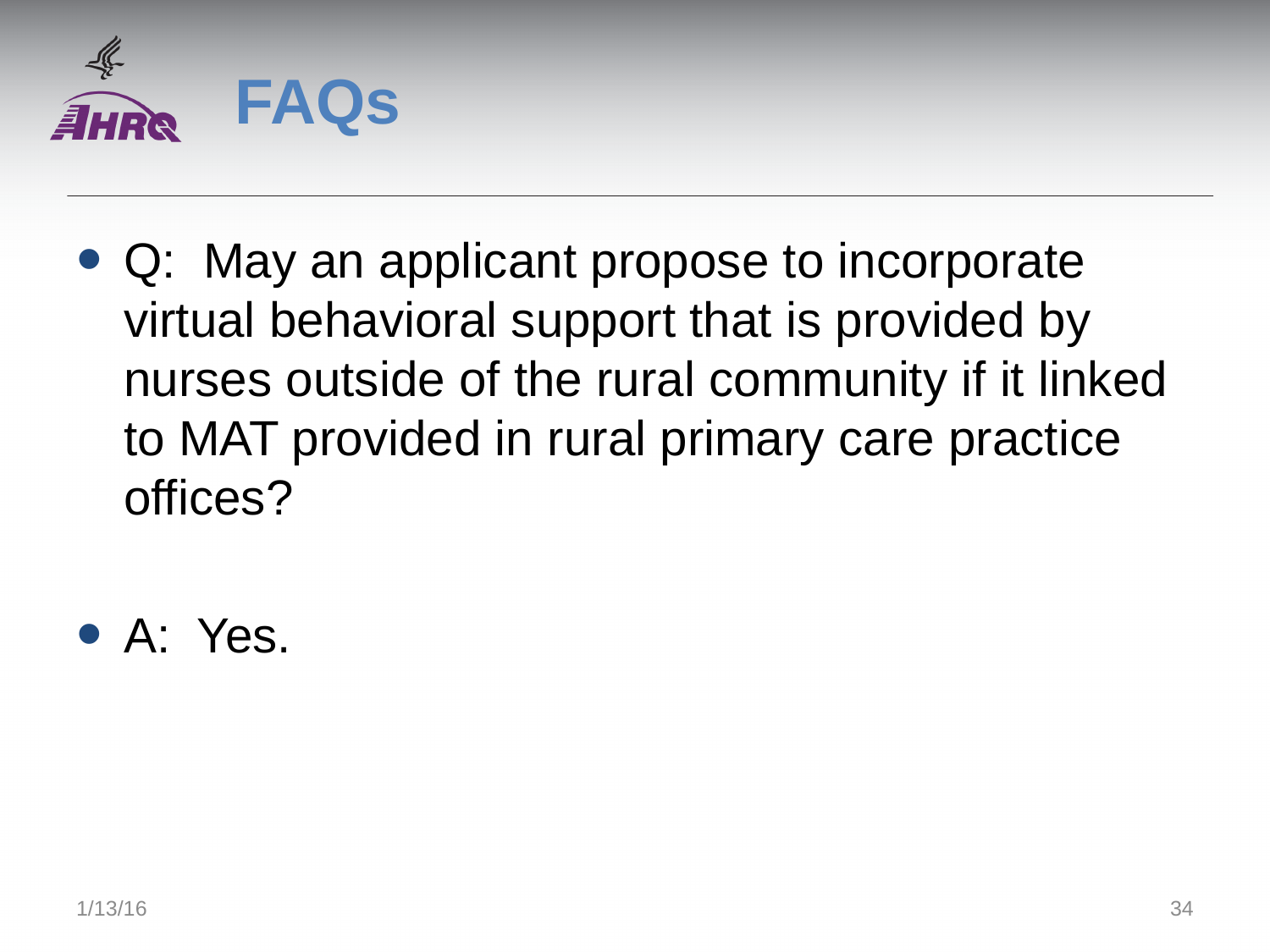

# FAQs
Q:  May an applicant propose to incorporate virtual behavioral support that is provided by nurses outside of the rural community if it linked to MAT provided in rural primary care practice offices?

A:  Yes.
1/13/16
34